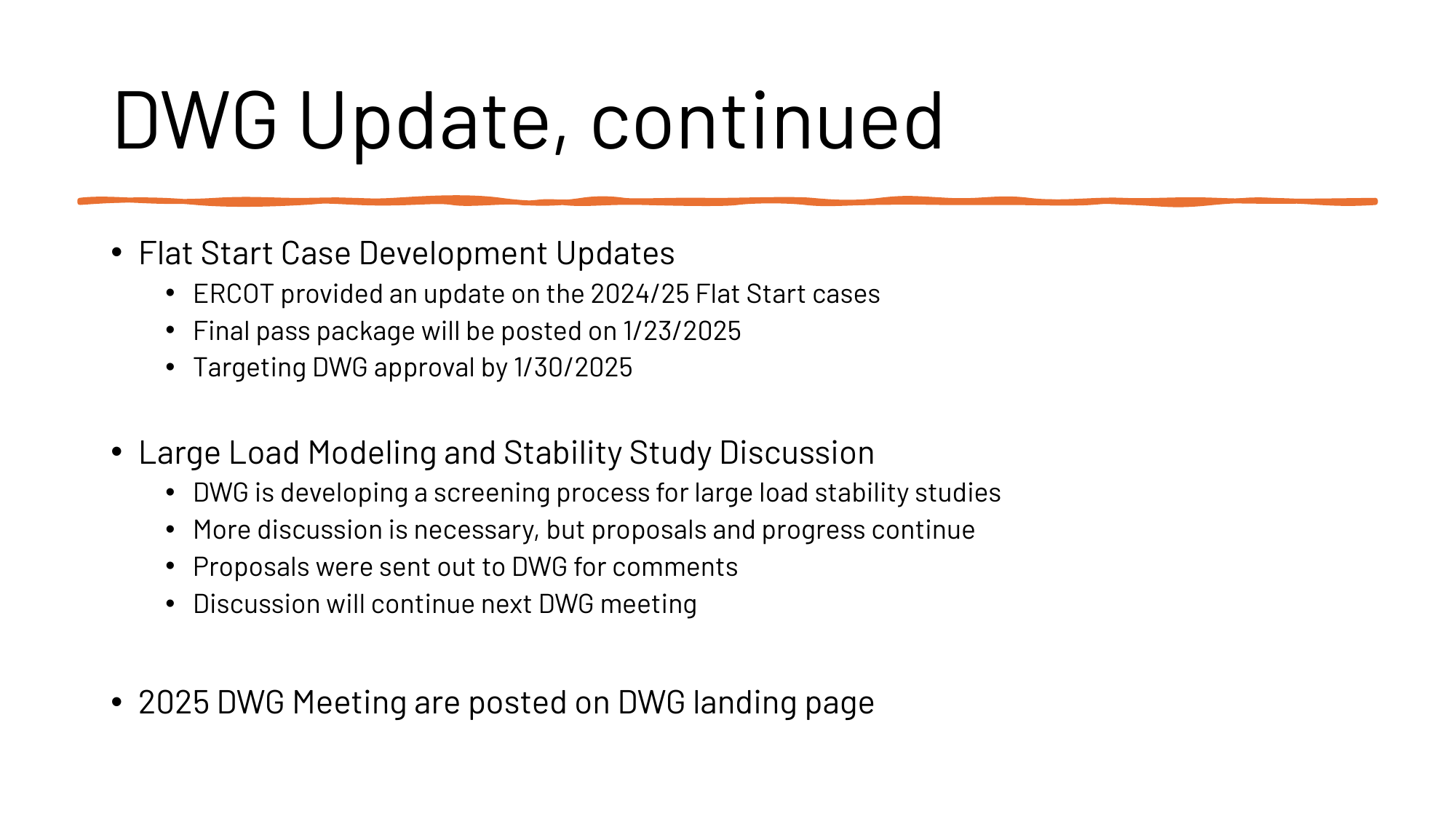

# DWG Update, continued

Flat Start Case Development Updates
ERCOT provided an update on the 2024/25 Flat Start cases
Final pass package will be posted on 1/23/2025
Targeting DWG approval by 1/30/2025

Large Load Modeling and Stability Study Discussion
DWG is developing a screening process for large load stability studies
More discussion is necessary, but proposals and progress continue
Proposals were sent out to DWG for comments
Discussion will continue next DWG meeting

2025 DWG Meeting are posted on DWG landing page